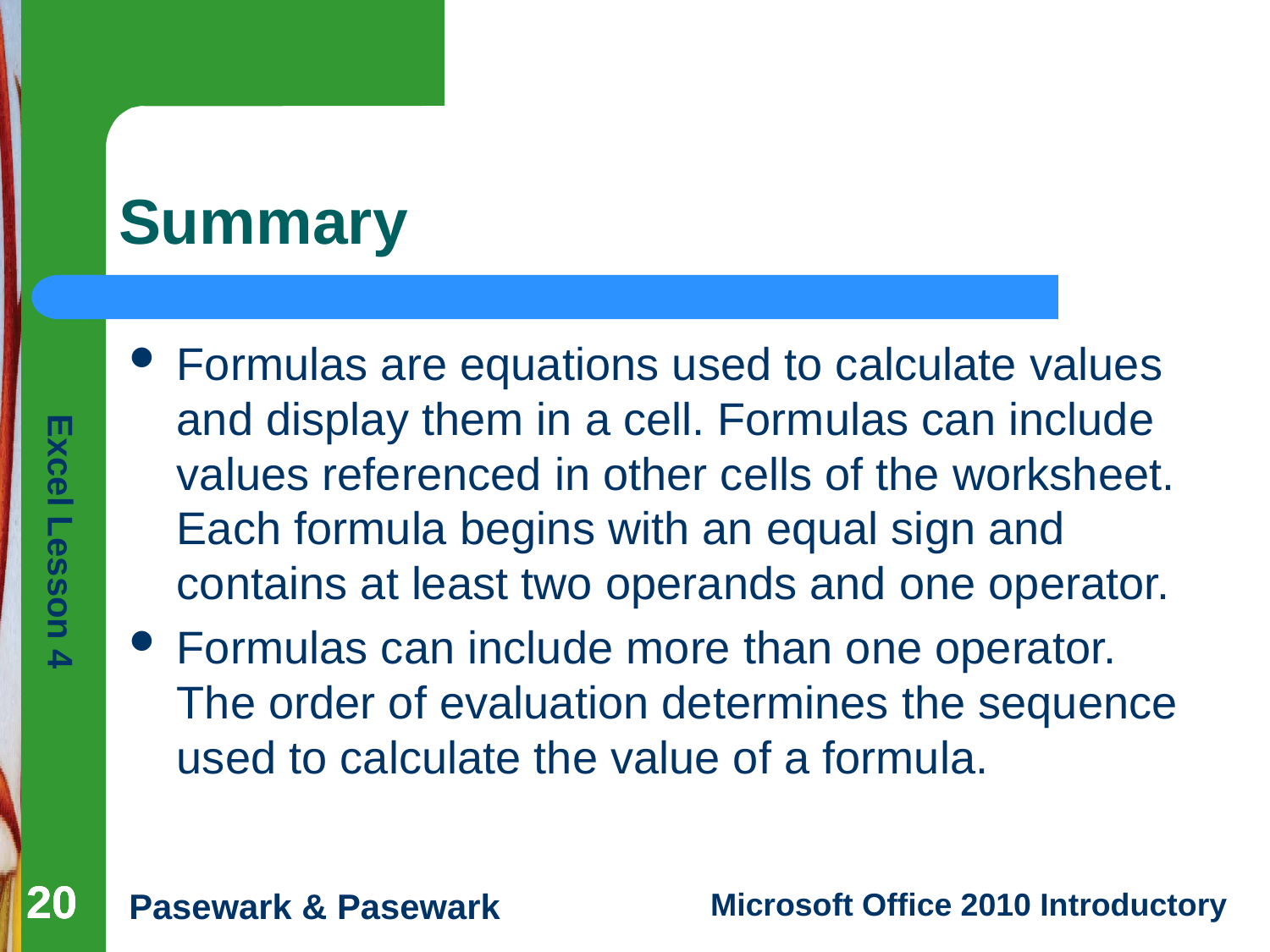

# Summary
Formulas are equations used to calculate values and display them in a cell. Formulas can include values referenced in other cells of the worksheet. Each formula begins with an equal sign and contains at least two operands and one operator.
Formulas can include more than one operator. The order of evaluation determines the sequence used to calculate the value of a formula.
20
20
20